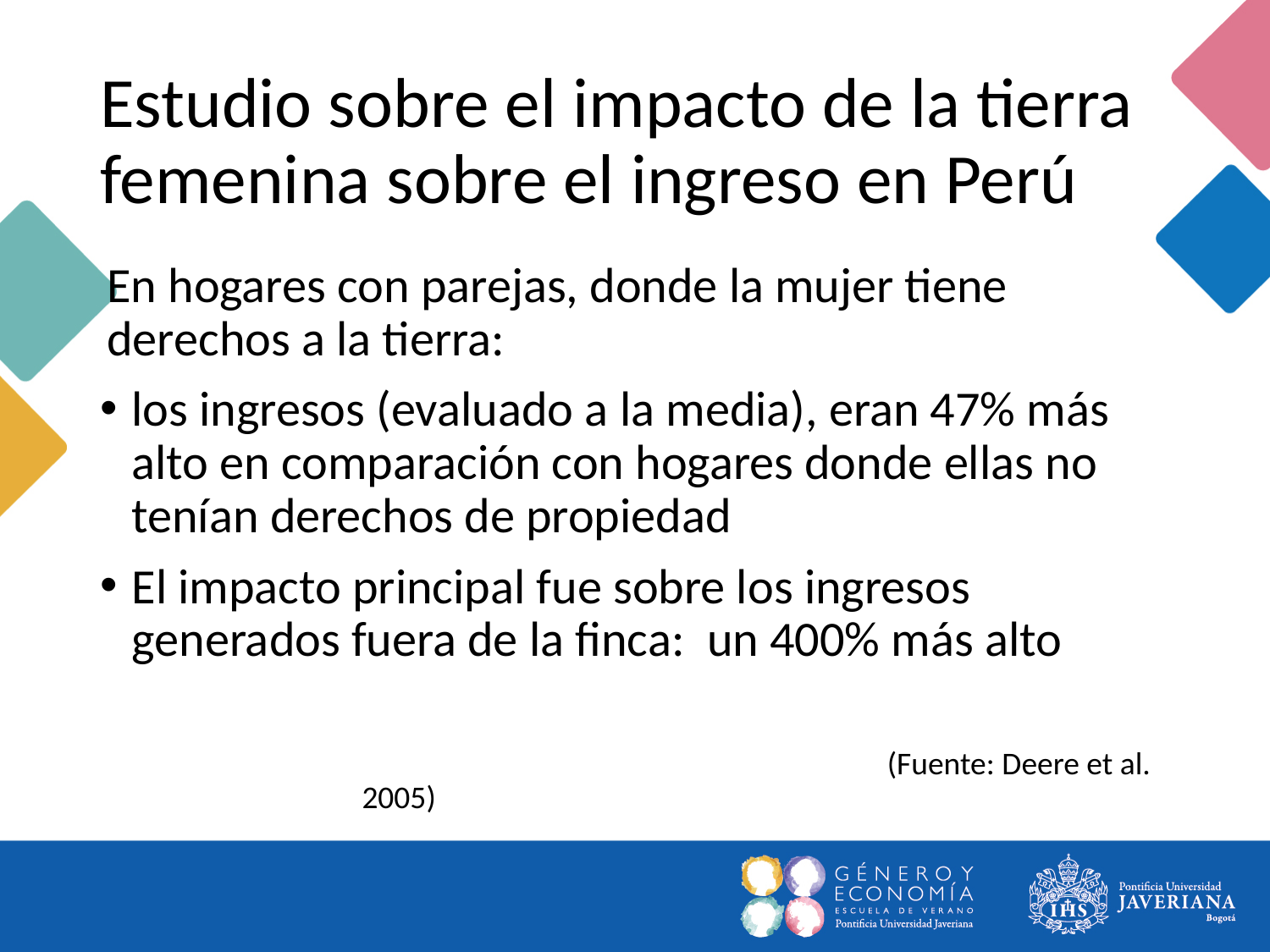

# Estudio sobre el impacto de la tierra femenina sobre el ingreso en Perú
En hogares con parejas, donde la mujer tiene derechos a la tierra:
los ingresos (evaluado a la media), eran 47% más alto en comparación con hogares donde ellas no tenían derechos de propiedad
El impacto principal fue sobre los ingresos generados fuera de la finca:  un 400% más alto

                                                                         (Fuente: Deere et al. 2005)